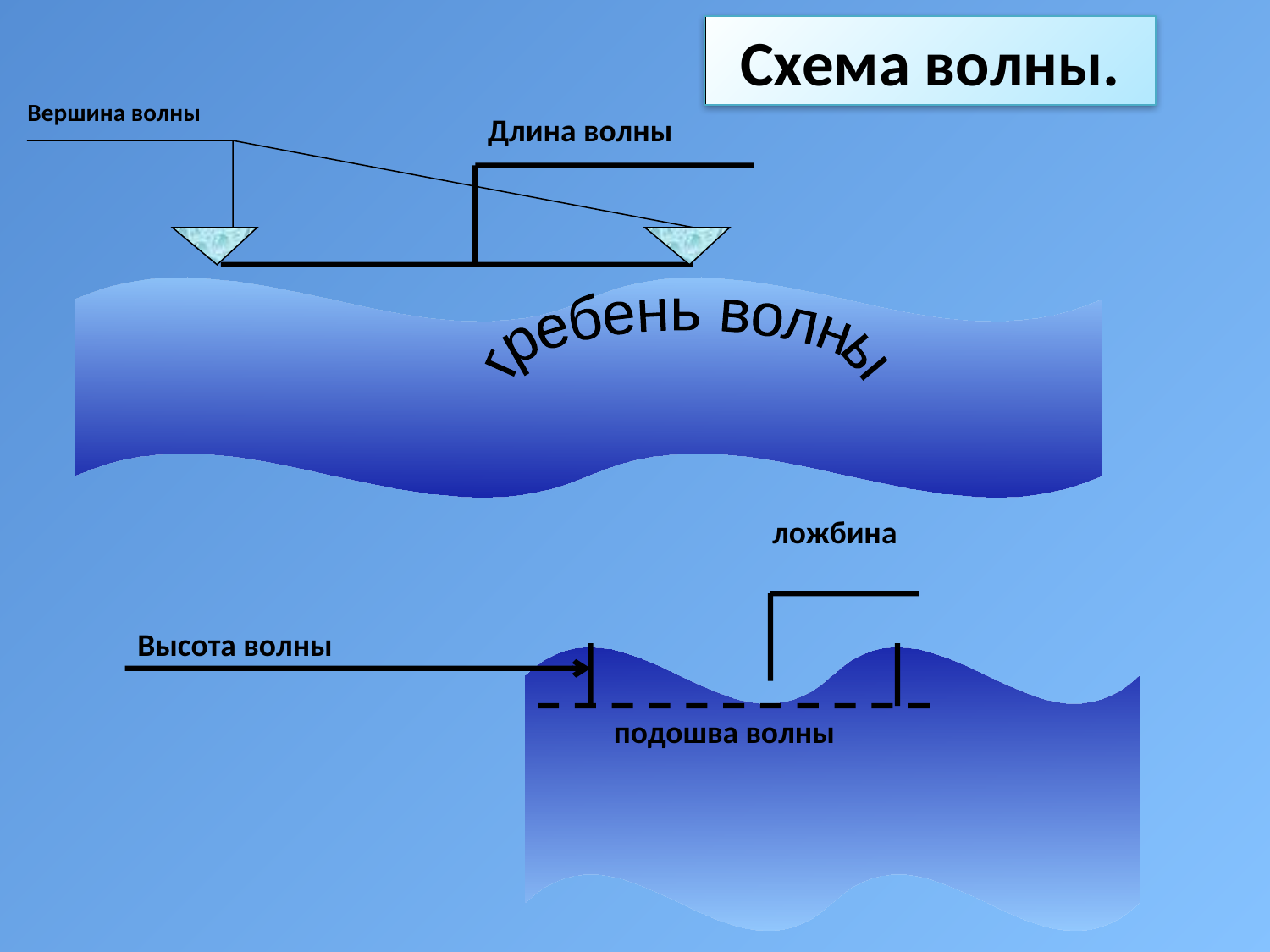

Схема волны.

Вершина волны
Длина волны

гребень волны

ложбина

Высота волны

подошва волны